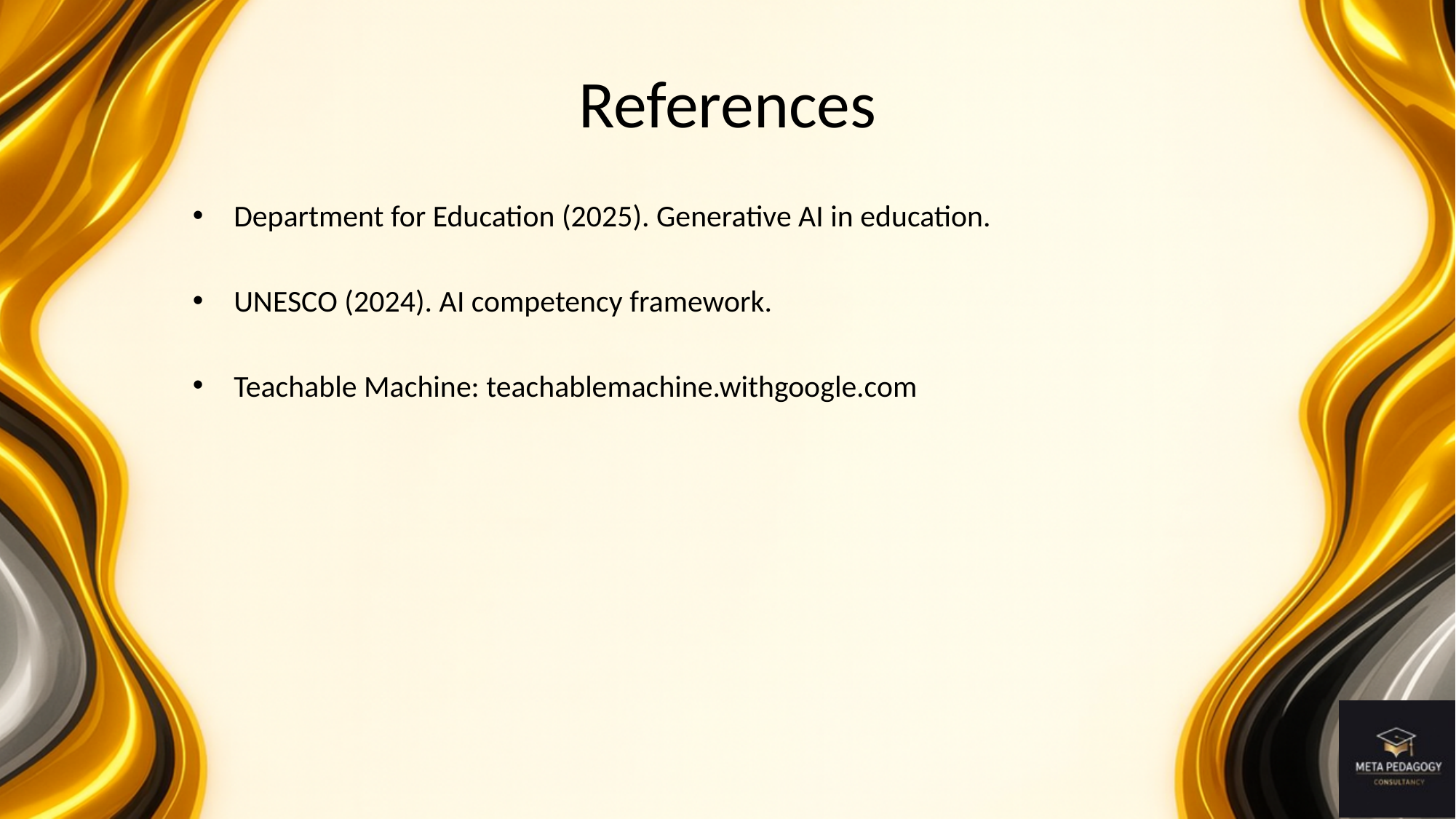

# References
Department for Education (2025). Generative AI in education.

UNESCO (2024). AI competency framework.

Teachable Machine: teachablemachine.withgoogle.com